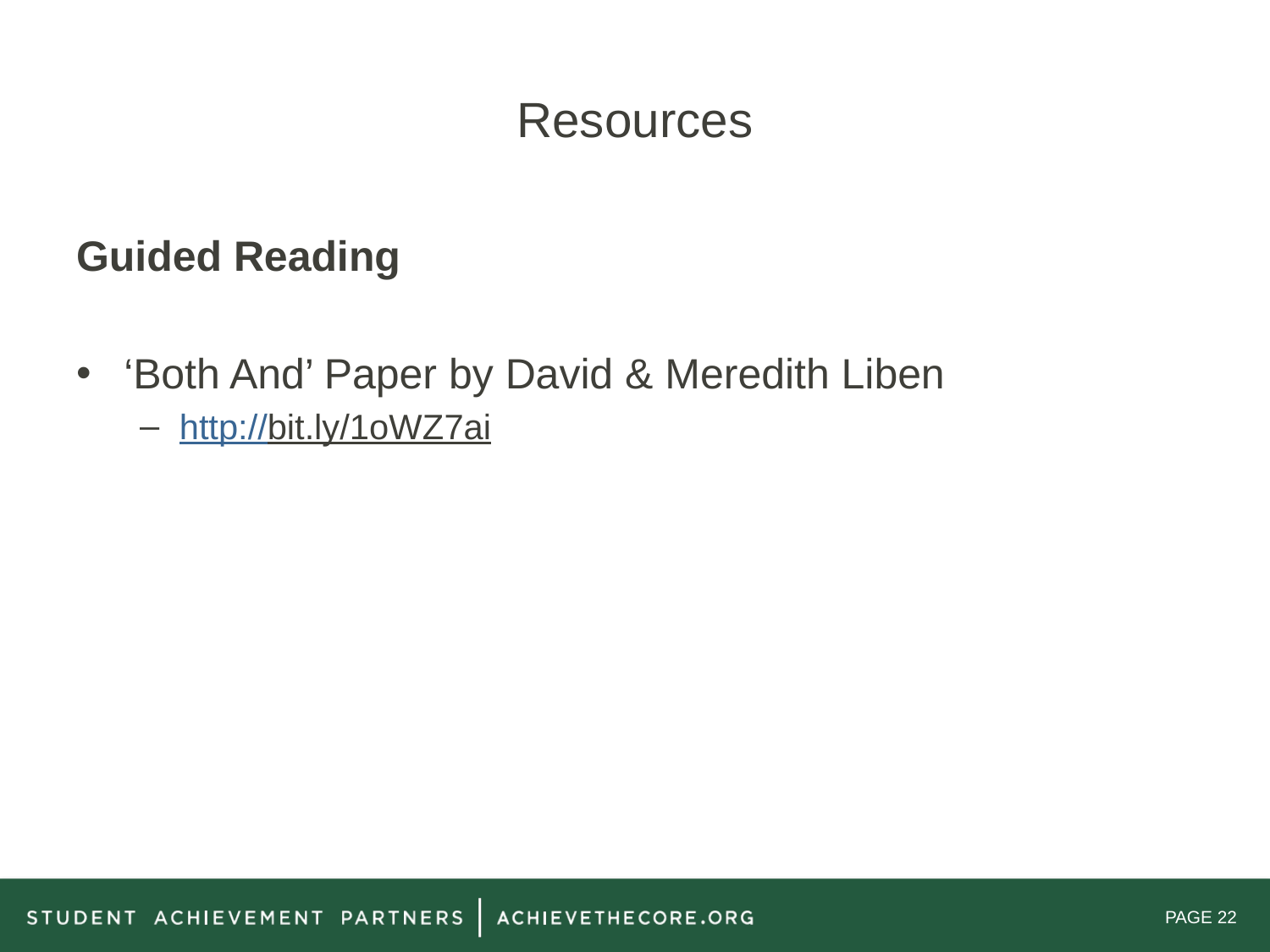

# Resources
Guided Reading

‘Both And’ Paper by David & Meredith Liben
http://bit.ly/1oWZ7ai